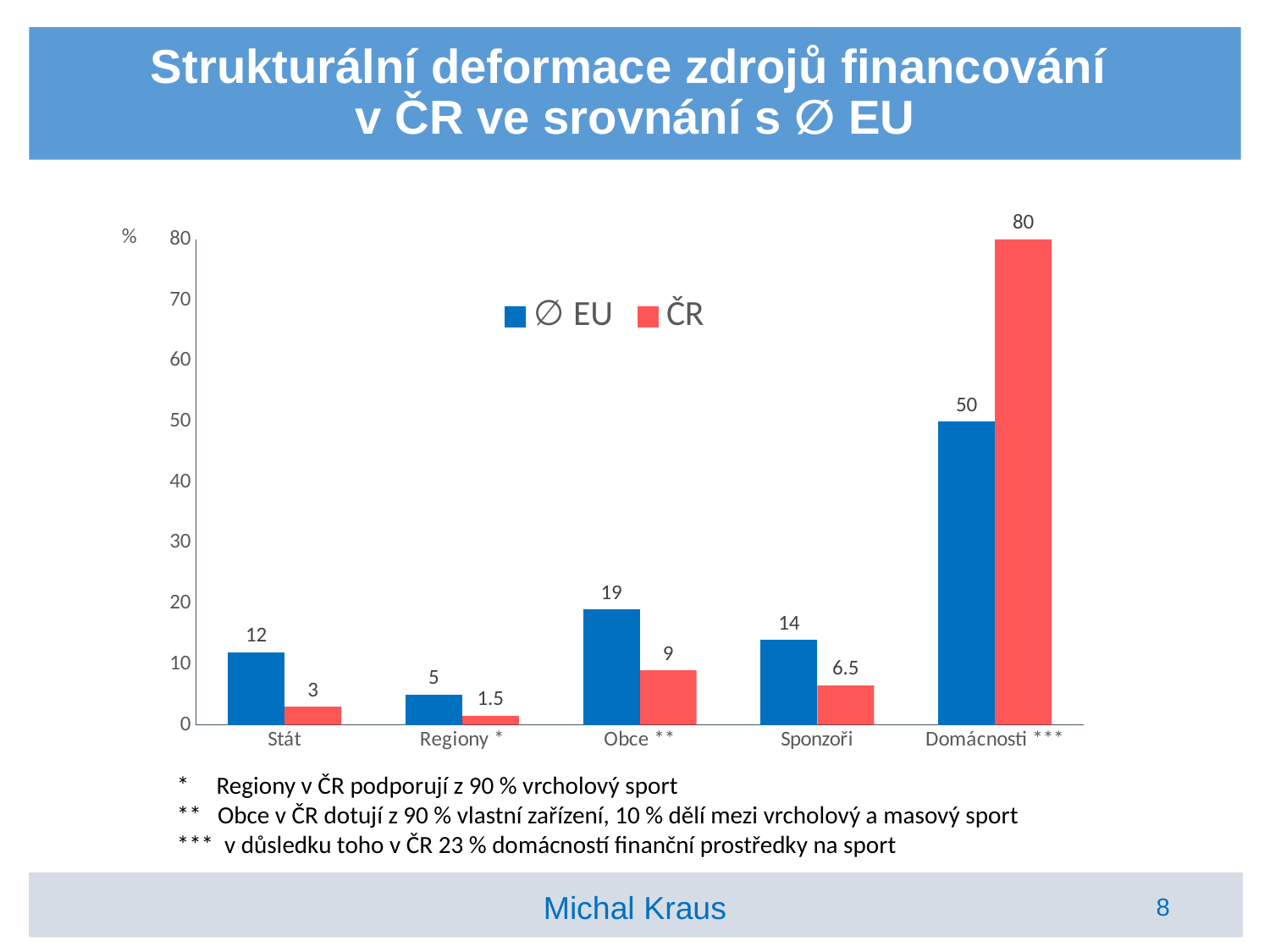

# Strukturální deformace zdrojů financování v ČR ve srovnání s ∅ EU

### Chart

| Category | ∅ EU | ČR |
|---|---|---|
| Stát | 12.0 | 3.0 |
| Regiony * | 5.0 | 1.5 |
| Obce ** | 19.0 | 9.0 |
| Sponzoři | 14.0 | 6.5 |
| Domácnosti *** | 50.0 | 80.0 |
*     Regiony v ČR podporují z 90 % vrcholový sport
**   Obce v ČR dotují z 90 % vlastní zařízení, 10 % dělí mezi vrcholový a masový sport
***  v důsledku toho v ČR 23 % domácností finanční prostředky na sport
Michal Kraus
8